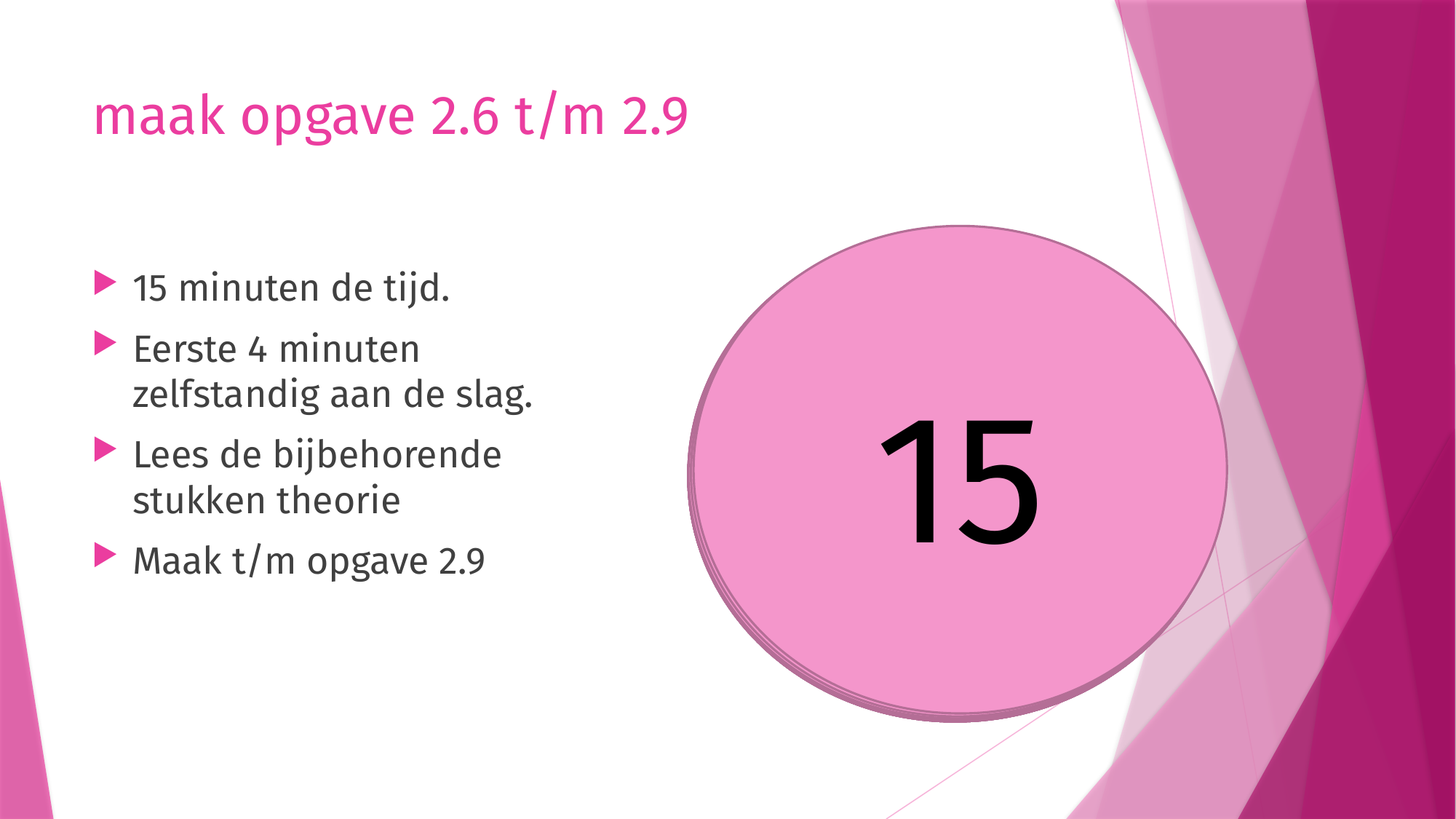

# maak opgave 2.6 t/m 2.9
15
14
12
11
10
13
9
8
5
6
7
4
3
1
2
15 minuten de tijd.
Eerste 4 minuten zelfstandig aan de slag.
Lees de bijbehorende stukken theorie
Maak t/m opgave 2.9